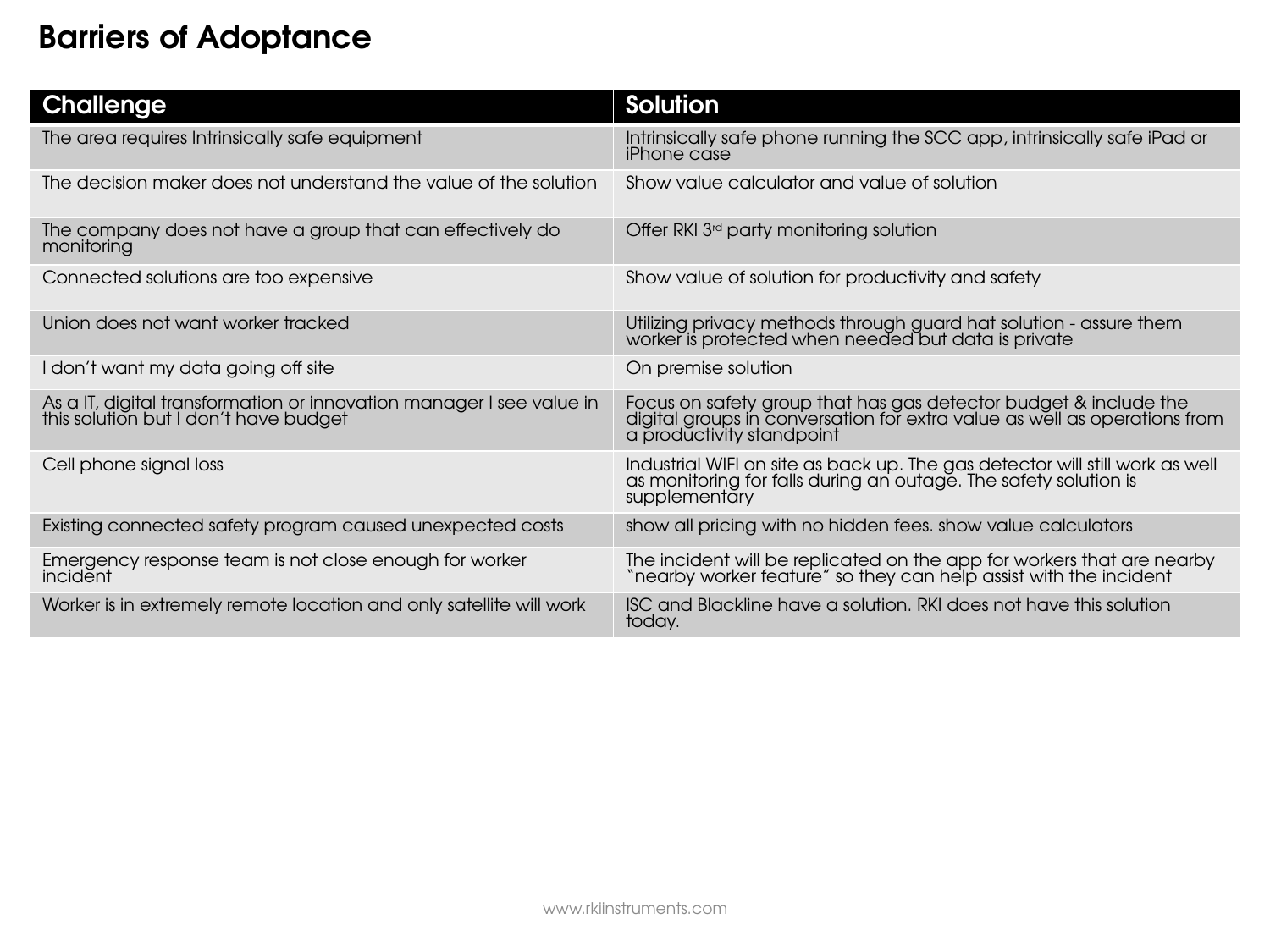

# Barriers of Adoptance
| Challenge | Solution |
| --- | --- |
| The area requires Intrinsically safe equipment | Intrinsically safe phone running the SCC app, intrinsically safe iPad or iPhone case |
| The decision maker does not understand the value of the solution | Show value calculator and value of solution |
| The company does not have a group that can effectively do monitoring | Offer RKI 3rd party monitoring solution |
| Connected solutions are too expensive | Show value of solution for productivity and safety |
| Union does not want worker tracked | Utilizing privacy methods through guard hat solution - assure them worker is protected when needed but data is private |
| I don’t want my data going off site | On premise solution |
| As a IT, digital transformation or innovation manager I see value in this solution but I don’t have budget | Focus on safety group that has gas detector budget & include the digital groups in conversation for extra value as well as operations from a productivity standpoint |
| Cell phone signal loss | Industrial WIFI on site as back up. The gas detector will still work as well as monitoring for falls during an outage. The safety solution is supplementary |
| Existing connected safety program caused unexpected costs | show all pricing with no hidden fees. show value calculators |
| Emergency response team is not close enough for worker incident | The incident will be replicated on the app for workers that are nearby “nearby worker feature” so they can help assist with the incident |
| Worker is in extremely remote location and only satellite will work | ISC and Blackline have a solution. RKI does not have this solution today. |
www.rkiinstruments.com